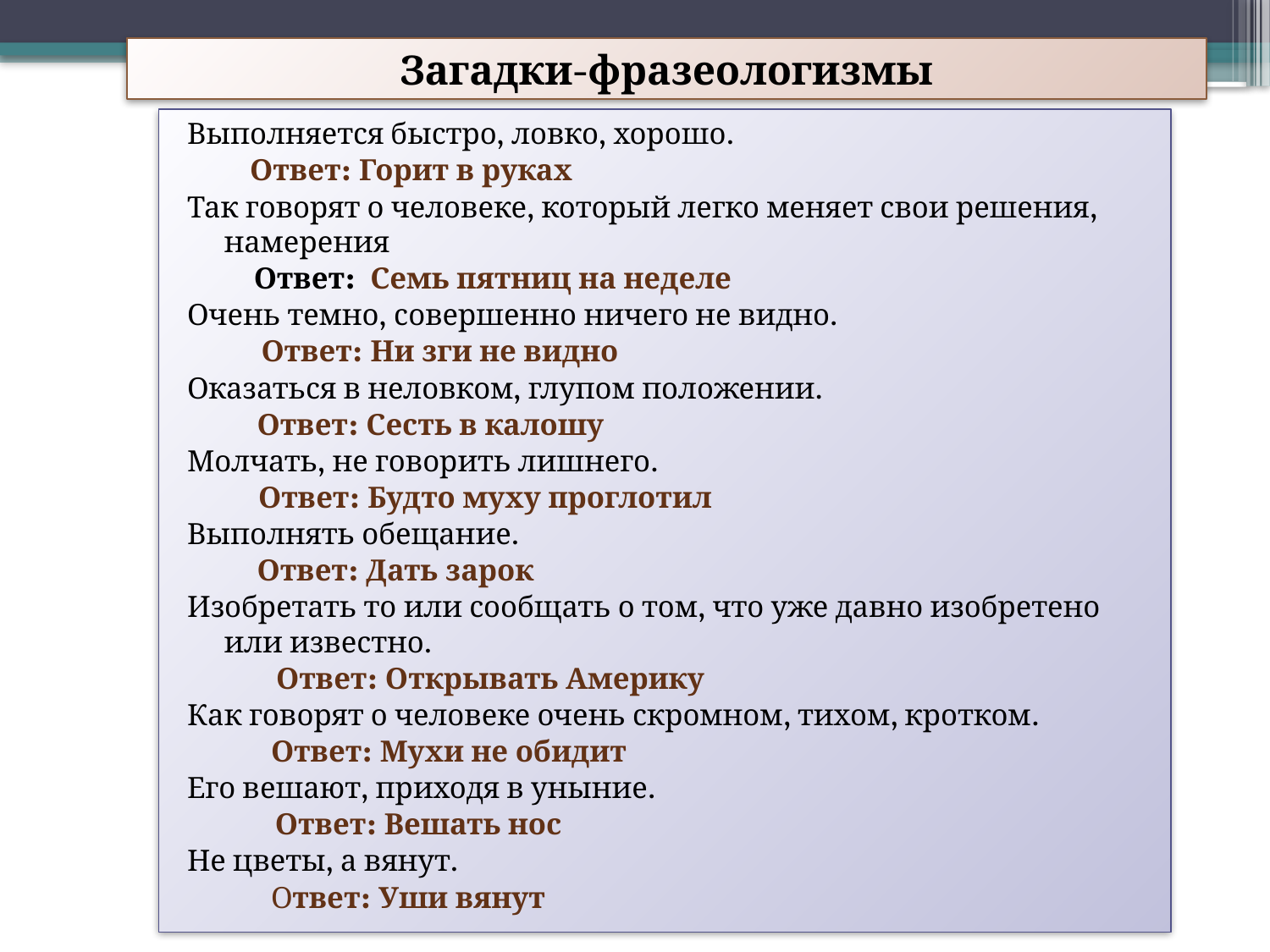

# Загадки-фразеологизмы
Выполняется быстро, ловко, хорошо.
         Ответ: Горит в руках
Так говорят о человеке, который легко меняет свои решения, намерения
         Ответ:  Семь пятниц на неделе
Очень темно, совершенно ничего не видно.
          Ответ: Ни зги не видно
Оказаться в неловком, глупом положении.
          Ответ: Сесть в калошу
Молчать, не говорить лишнего.
          Ответ: Будто муху проглотил
Выполнять обещание.
          Ответ: Дать зарок
Изобретать то или сообщать о том, что уже давно изобретено или известно.
            Ответ: Открывать Америку
Как говорят о человеке очень скромном, тихом, кротком.
            Ответ: Мухи не обидит
Его вешают, приходя в уныние.
            Ответ: Вешать нос
Не цветы, а вянут.
            Ответ: Уши вянут